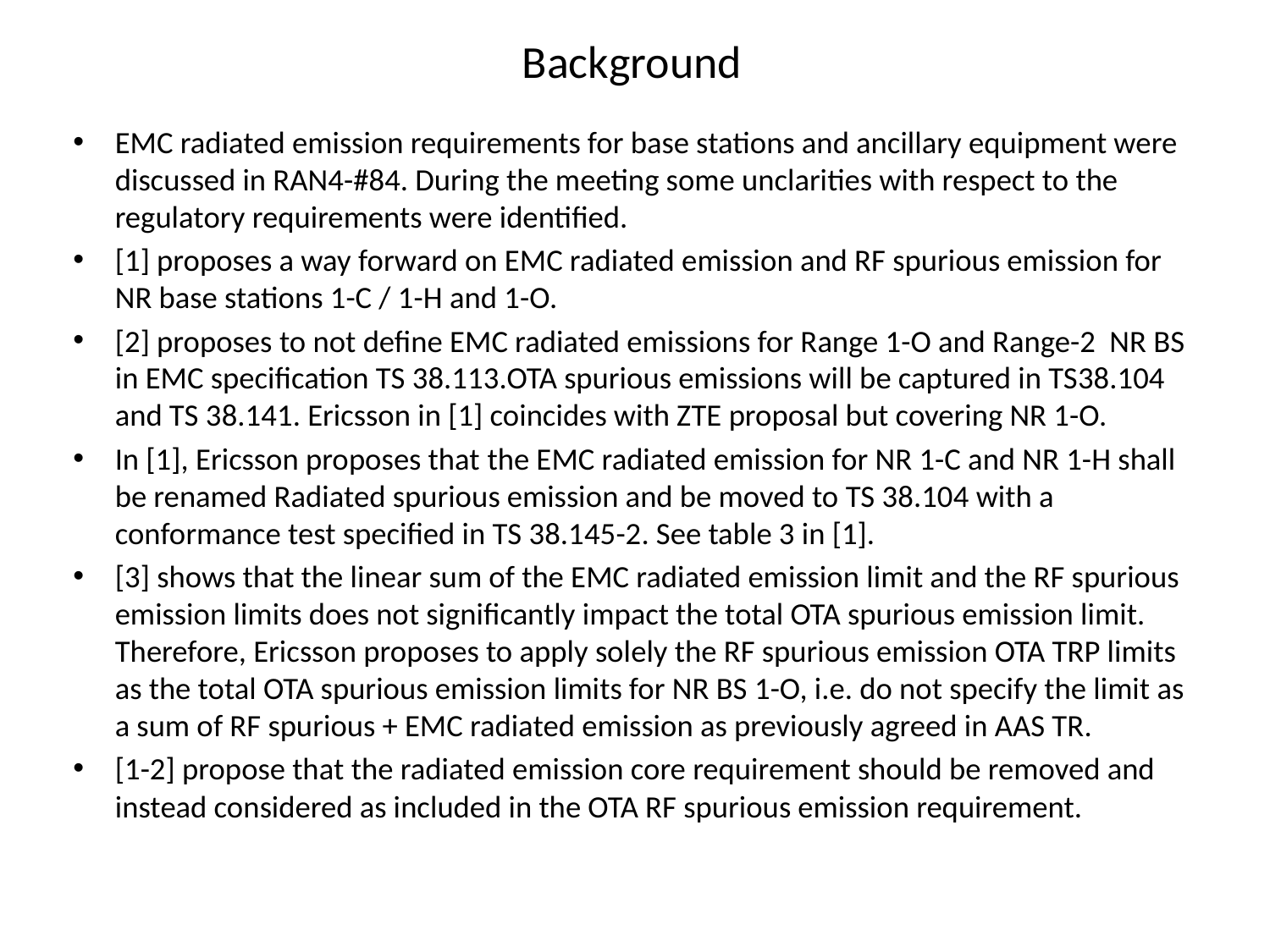

# Background
EMC radiated emission requirements for base stations and ancillary equipment were discussed in RAN4-#84. During the meeting some unclarities with respect to the regulatory requirements were identified.
[1] proposes a way forward on EMC radiated emission and RF spurious emission for  NR base stations 1-C / 1-H and 1-O.
[2] proposes to not define EMC radiated emissions for Range 1-O and Range-2  NR BS in EMC specification TS 38.113.OTA spurious emissions will be captured in TS38.104 and TS 38.141. Ericsson in [1] coincides with ZTE proposal but covering NR 1-O.
In [1], Ericsson proposes that the EMC radiated emission for NR 1-C and NR 1-H shall be renamed Radiated spurious emission and be moved to TS 38.104 with a conformance test specified in TS 38.145-2. See table 3 in [1].
[3] shows that the linear sum of the EMC radiated emission limit and the RF spurious emission limits does not significantly impact the total OTA spurious emission limit. Therefore, Ericsson proposes to apply solely the RF spurious emission OTA TRP limits as the total OTA spurious emission limits for NR BS 1-O, i.e. do not specify the limit as a sum of RF spurious + EMC radiated emission as previously agreed in AAS TR.
[1-2] propose that the radiated emission core requirement should be removed and instead considered as included in the OTA RF spurious emission requirement.